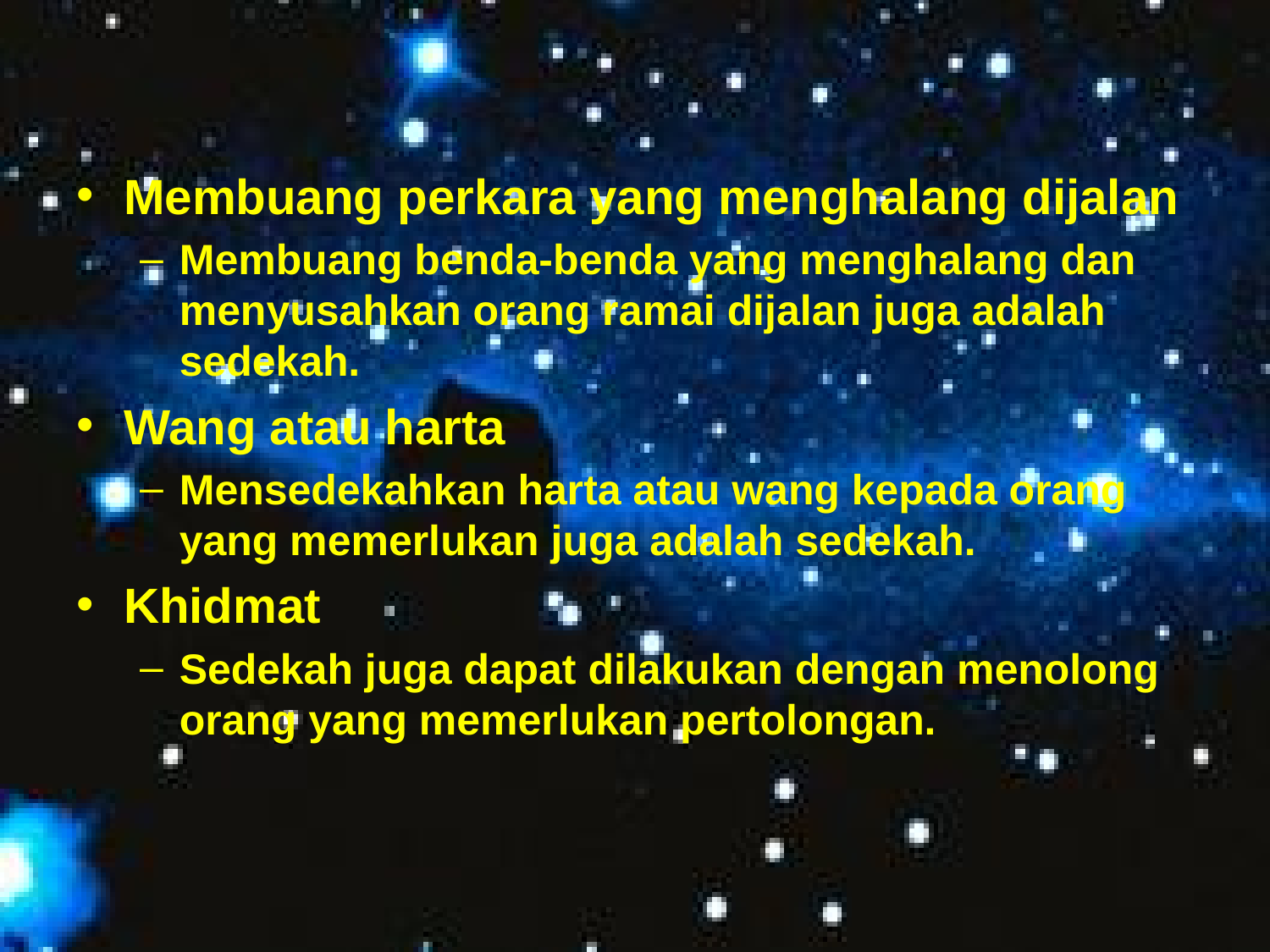

Membuang perkara yang menghalang dijalan
Membuang benda-benda yang menghalang dan menyusahkan orang ramai dijalan juga adalah sedekah.
Wang atau harta
Mensedekahkan harta atau wang kepada orang yang memerlukan juga adalah sedekah.
Khidmat
Sedekah juga dapat dilakukan dengan menolong orang yang memerlukan pertolongan.